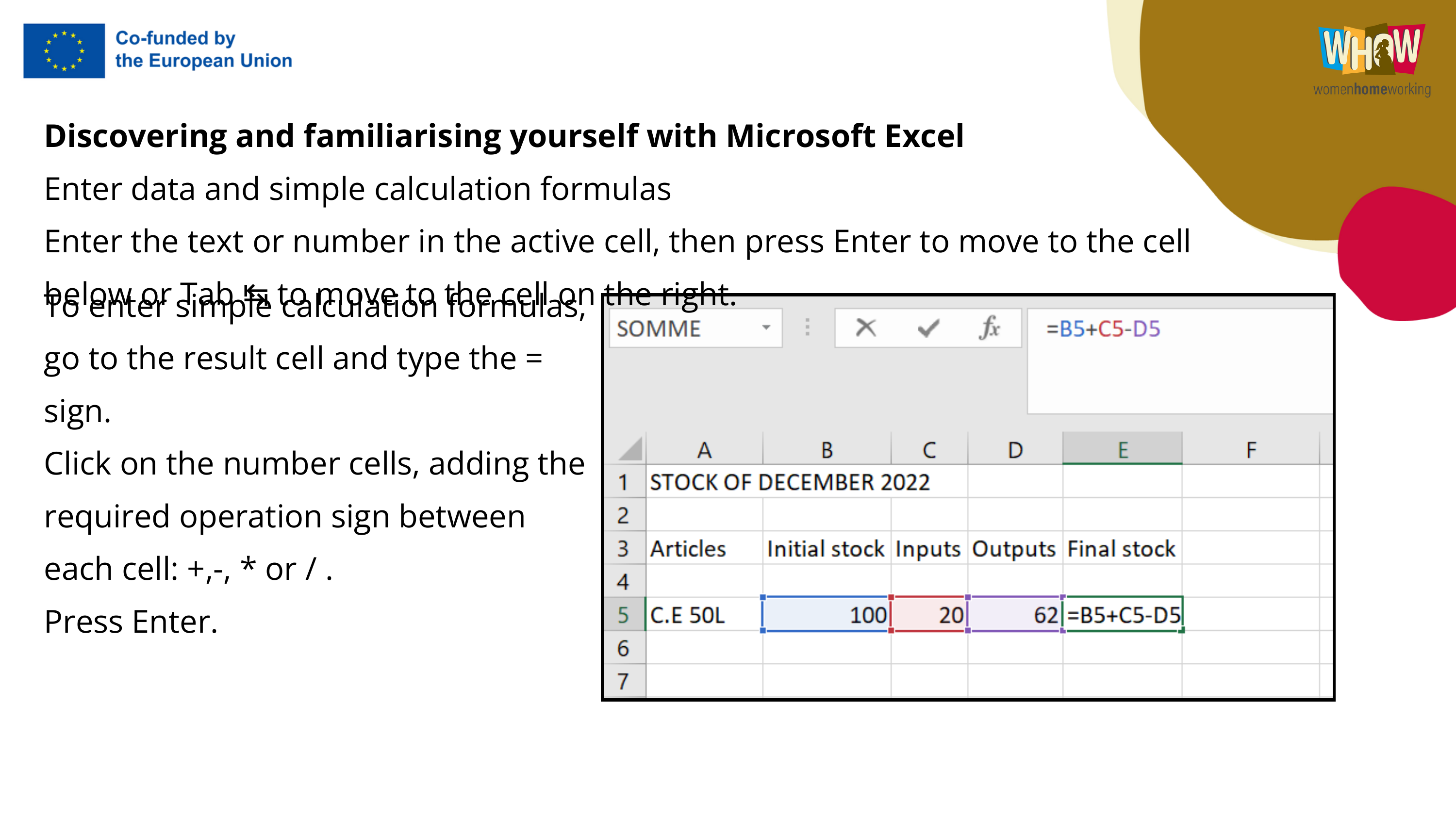

Discovering and familiarising yourself with Microsoft Excel
Enter data and simple calculation formulas
Enter the text or number in the active cell, then press Enter to move to the cell below or Tab ↹ to move to the cell on the right.
To enter simple calculation formulas, go to the result cell and type the = sign.
Click on the number cells, adding the required operation sign between each cell: +,-, * or / .
Press Enter.